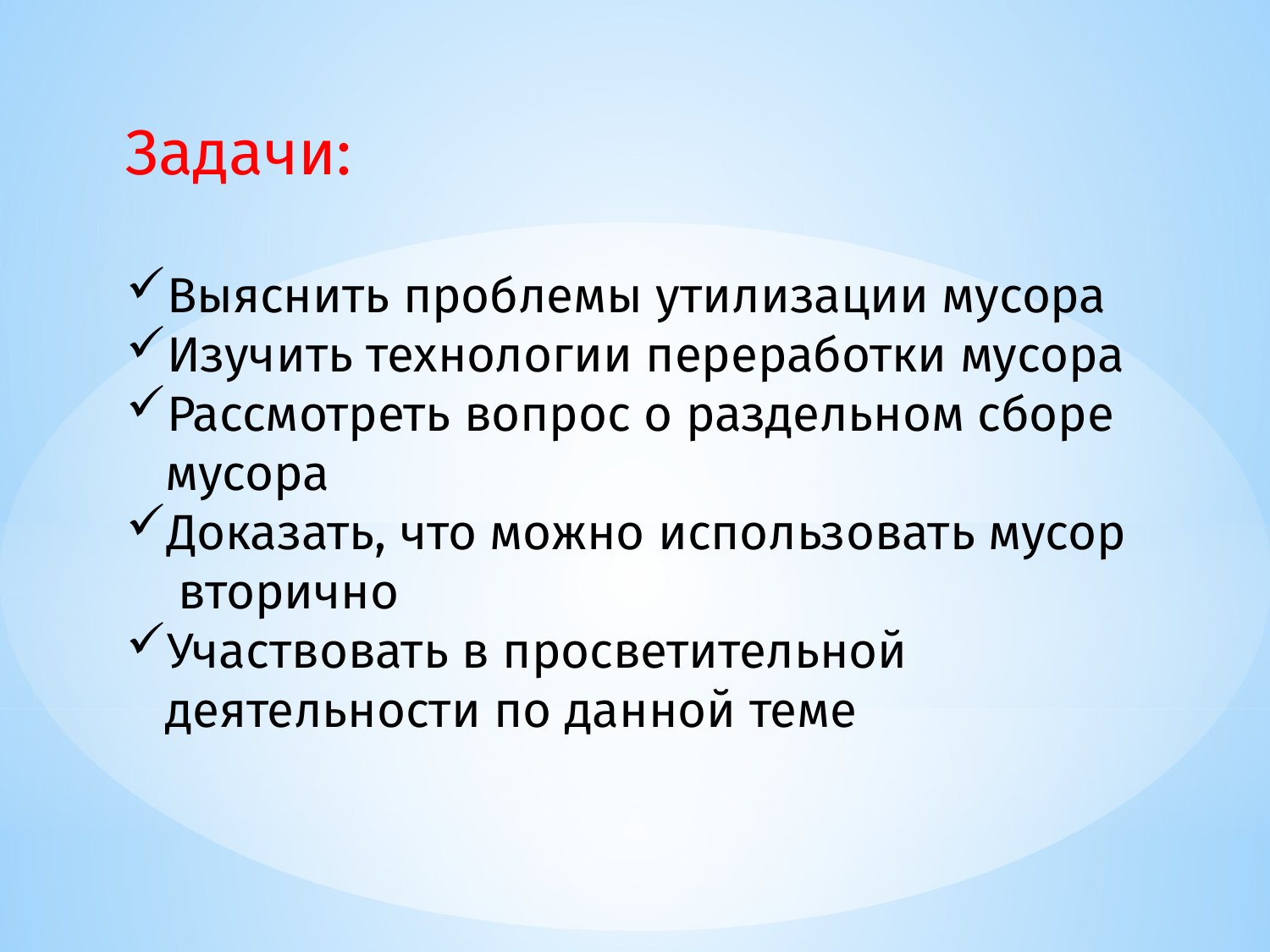

#
Задачи:

Выяснить проблемы утилизации мусора
Изучить технологии переработки мусора
Рассмотреть вопрос о раздельном сборе
   мусора
Доказать, что можно использовать мусор
    вторично
Участвовать в просветительной
   деятельности по данной теме